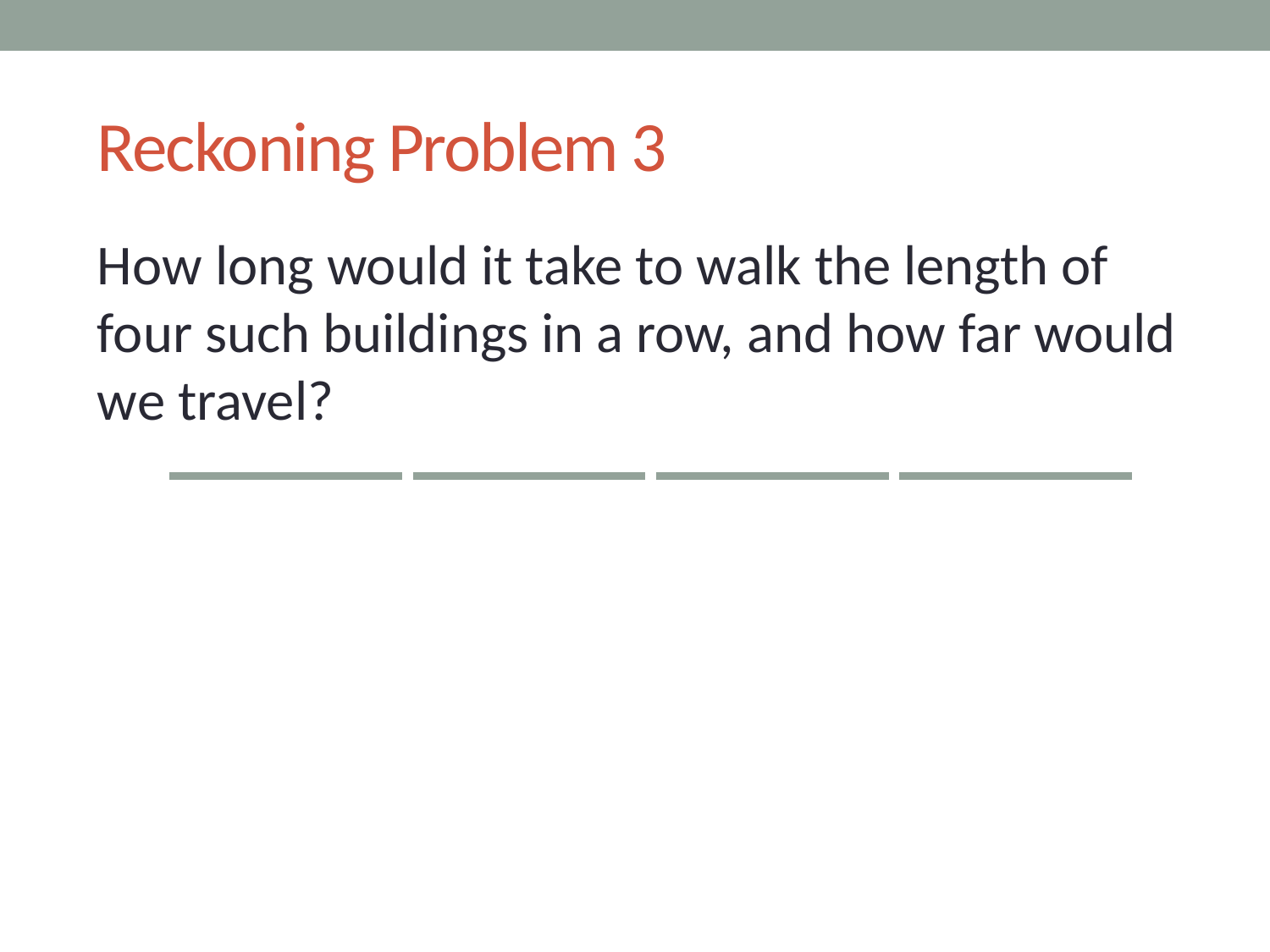

# Reckoning Problem 3
How long would it take to walk the length of four such buildings in a row, and how far would we travel?